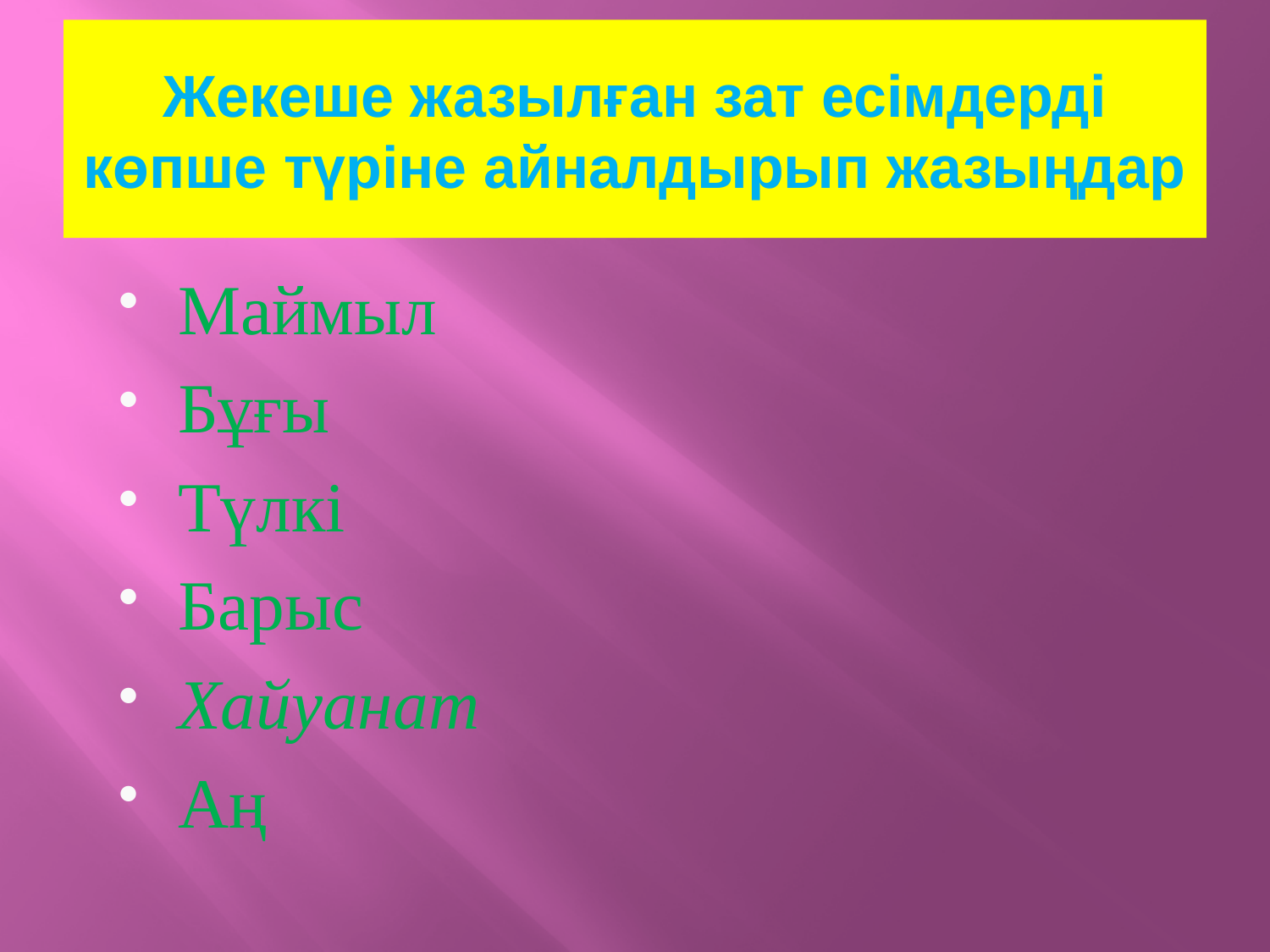

# Жекеше жазылған зат есімдерді көпше түріне айналдырып жазыңдар

Маймыл
Бұғы
Түлкі
Барыс
Хайуанат
Аң